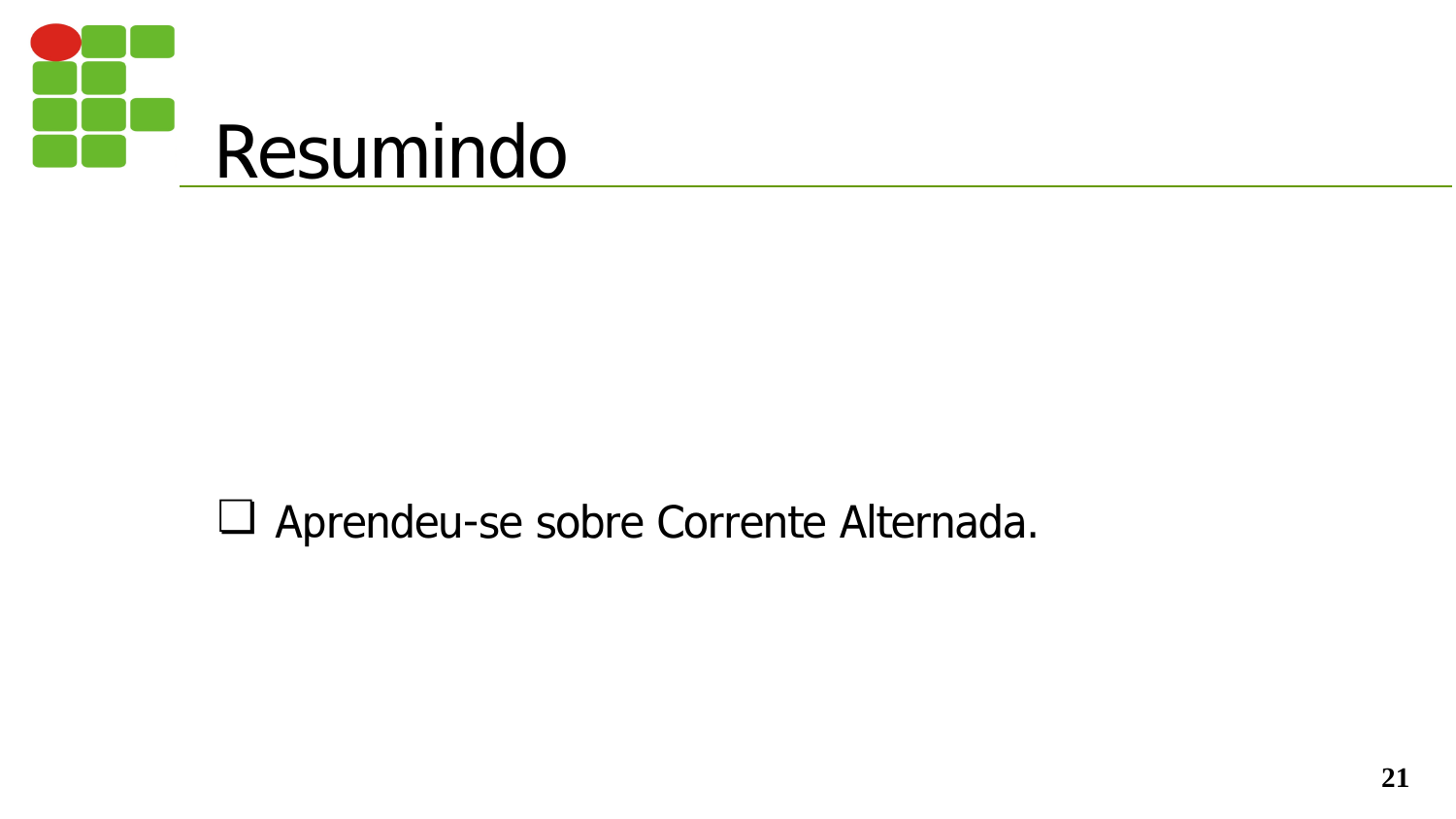

# Resumindo

Aprendeu-se sobre Corrente Alternada.

21